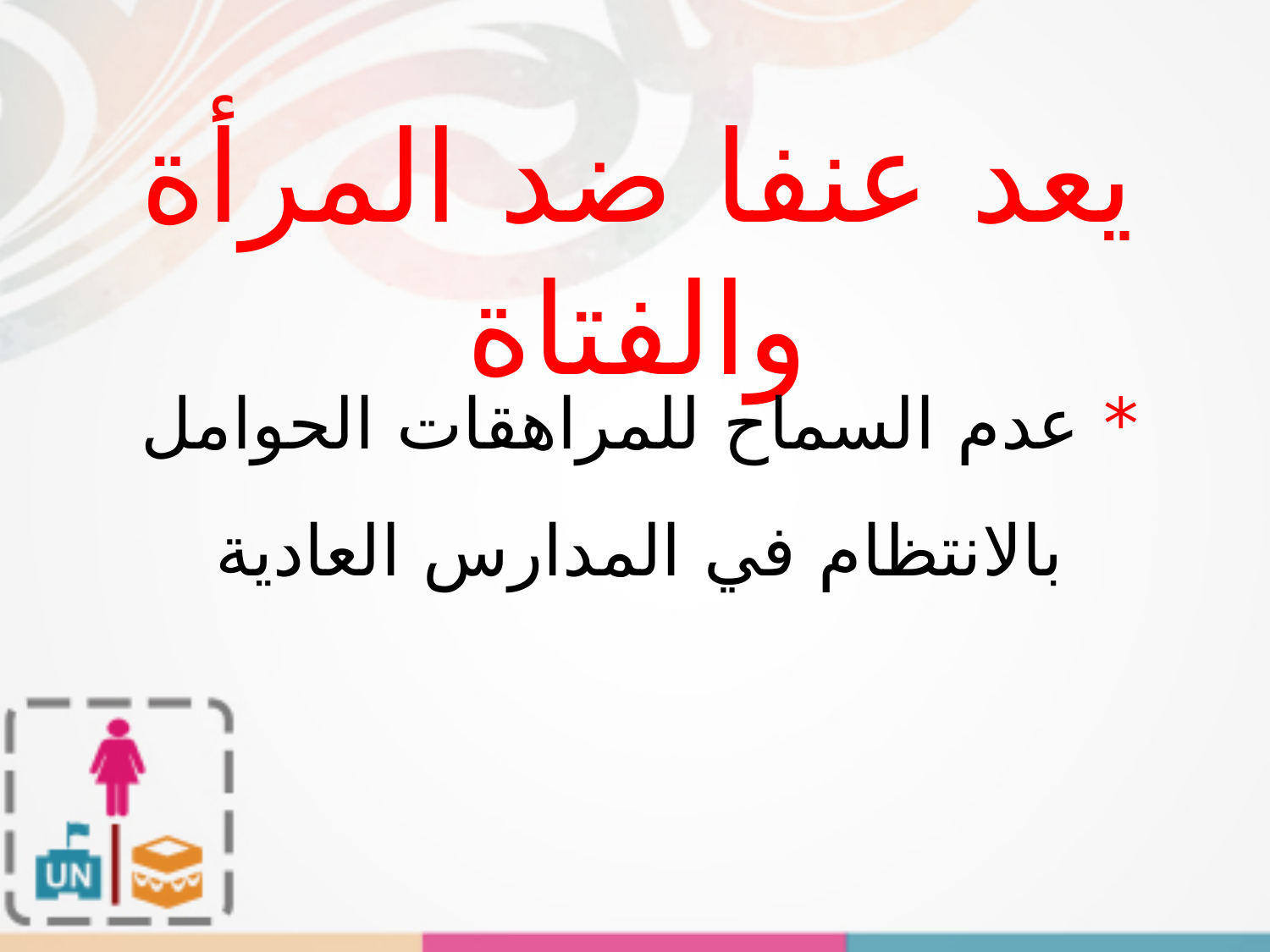

يعد عنفا ضد المرأة والفتاة

* عدم السماح للمراهقات الحوامل بالانتظام في المدارس العادية